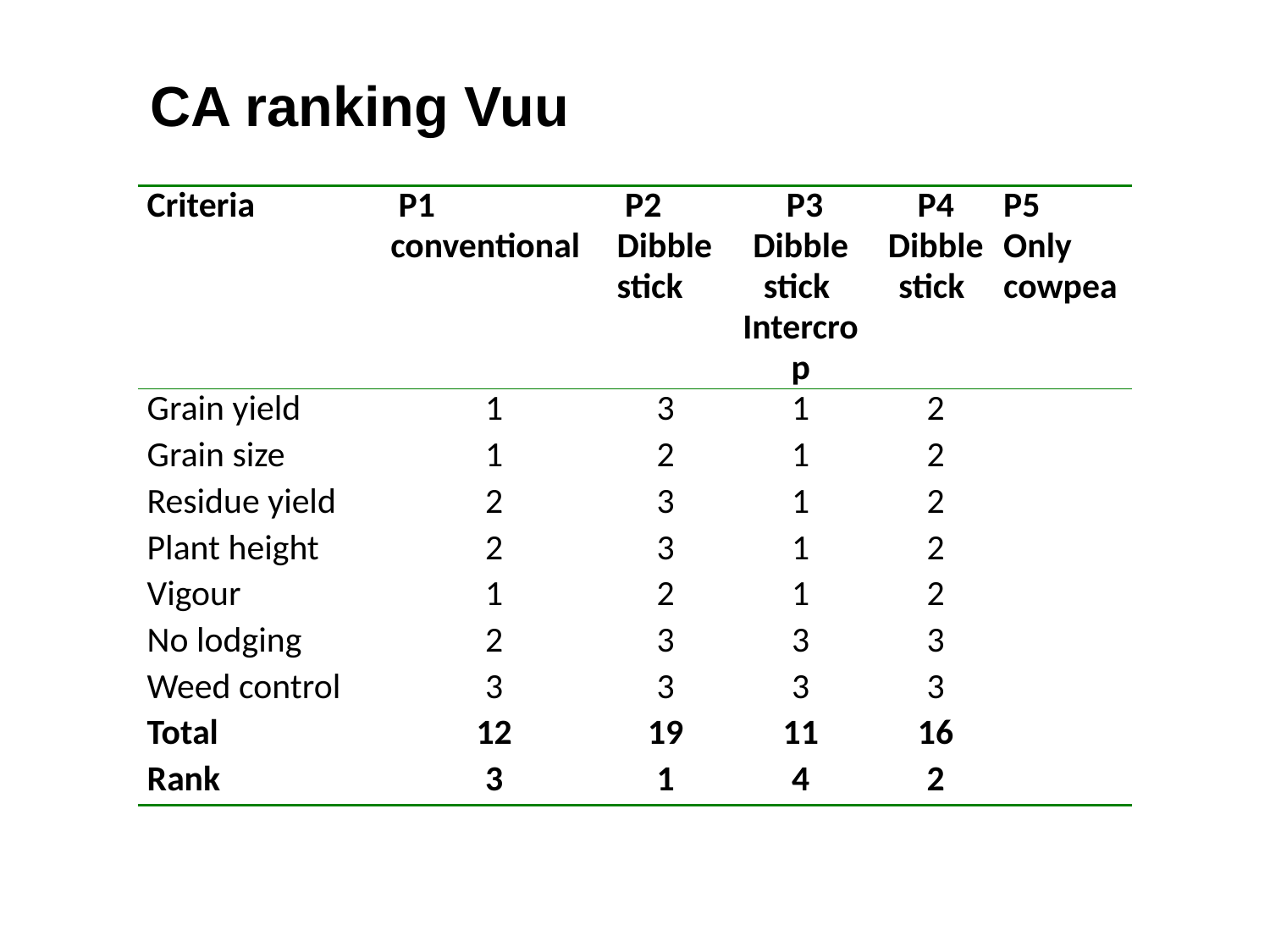

CA ranking Vuu

| Criteria | P1 conventional | P2 Dibble stick | P3 Dibble stick Intercrop | P4 Dibble stick | P5 Only cowpea |
| --- | --- | --- | --- | --- | --- |
| Grain yield | 1 | 3 | 1 | 2 |  |
| Grain size | 1 | 2 | 1 | 2 |  |
| Residue yield | 2 | 3 | 1 | 2 |  |
| Plant height | 2 | 3 | 1 | 2 |  |
| Vigour | 1 | 2 | 1 | 2 |  |
| No lodging | 2 | 3 | 3 | 3 |  |
| Weed control | 3 | 3 | 3 | 3 |  |
| Total | 12 | 19 | 11 | 16 |  |
| Rank | 3 | 1 | 4 | 2 |  |